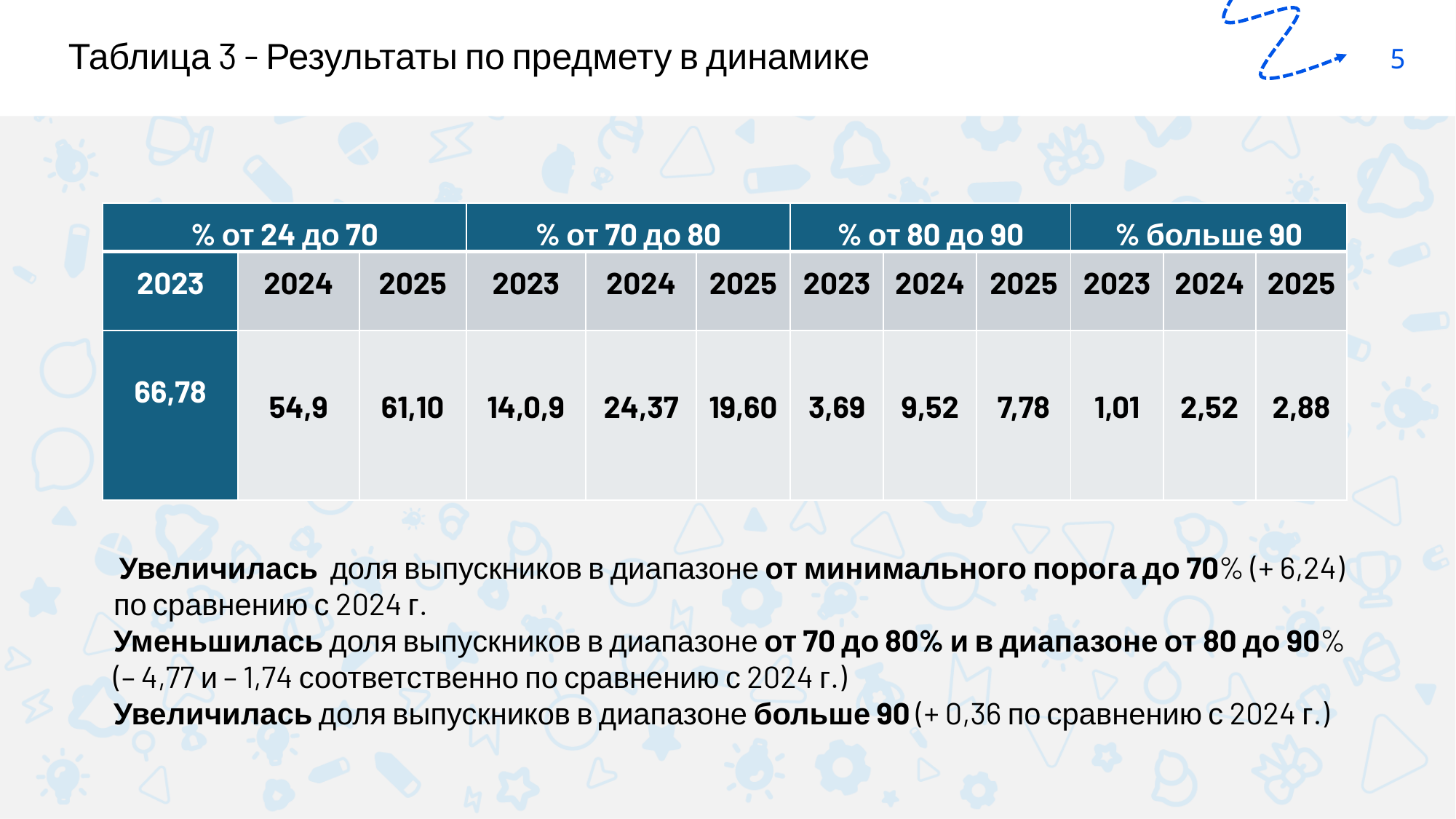

5
Таблица 3 - Результаты по предмету в динамике

| % от 24 до 70 |  |  | % от 70 до 80 |  |  | % от 80 до 90 |  |  | % больше 90 |  |  |
| --- | --- | --- | --- | --- | --- | --- | --- | --- | --- | --- | --- |
| 2023 | 2024 | 2025 | 2023 | 2024 | 2025 | 2023 | 2024 | 2025 | 2023 | 2024 | 2025 |
| 66,78 | 54,9 | 61,10 | 14,0,9 | 24,37 | 19,60 | 3,69 | 9,52 | 7,78 | 1,01 | 2,52 | 2,88 |
 Увеличилась  доля выпускников в диапазоне от минимального порога до 70% (+ 6,24) по сравнению с 2024 г.
Уменьшилась доля выпускников в диапазоне от 70 до 80% и в диапазоне от 80 до 90%
(– 4,77 и – 1,74 соответственно по сравнению с 2024 г.)
Увеличилась доля выпускников в диапазоне больше 90 (+ 0,36 по сравнению с 2024 г.)